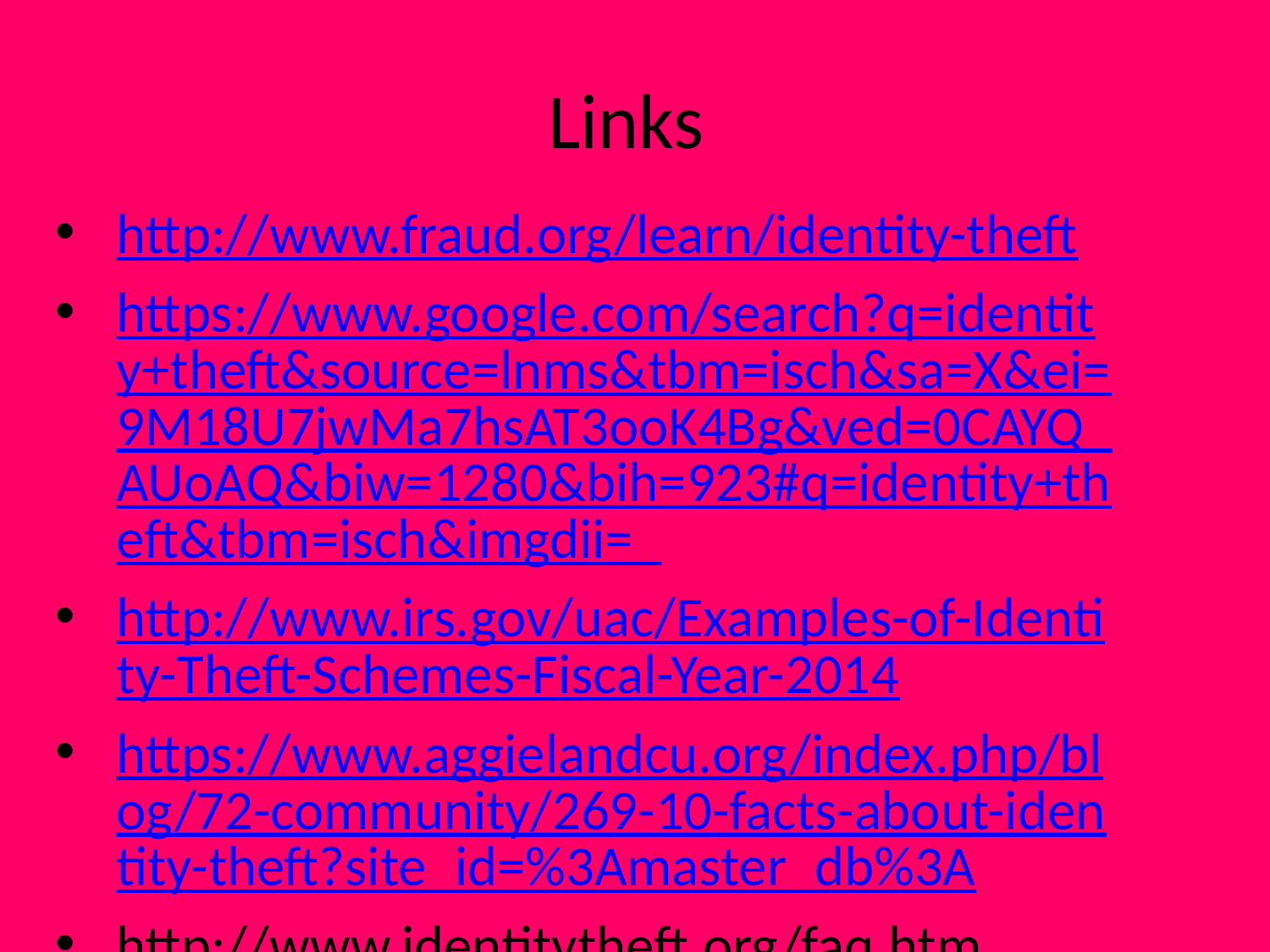

# Links
http://www.fraud.org/learn/identity-theft
https://www.google.com/search?q=identity+theft&source=lnms&tbm=isch&sa=X&ei=9M18U7jwMa7hsAT3ooK4Bg&ved=0CAYQ_AUoAQ&biw=1280&bih=923#q=identity+theft&tbm=isch&imgdii=_
http://www.irs.gov/uac/Examples-of-Identity-Theft-Schemes-Fiscal-Year-2014
https://www.aggielandcu.org/index.php/blog/72-community/269-10-facts-about-identity-theft?site_id=%3Amaster_db%3A
http://www.identitytheft.org/faq.htm